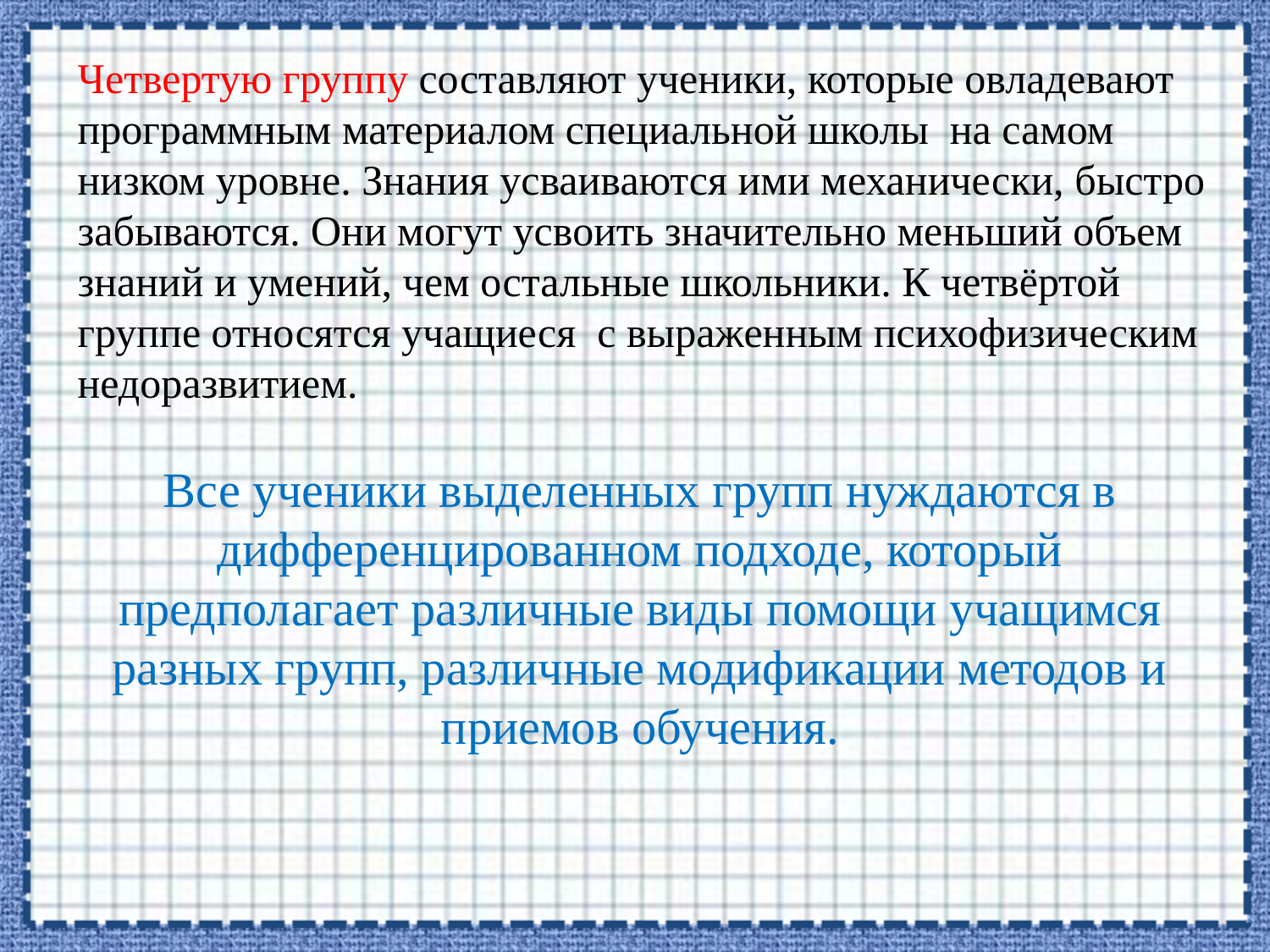

Четвертую группу составляют ученики, которые овладевают программным материалом специальной школы  на самом низком уровне. Знания усваиваются ими механически, быстро забываются. Они могут усвоить значительно меньший объем знаний и умений, чем остальные школьники. К четвёртой группе относятся учащиеся  с выраженным психофизическим недоразвитием.

Все ученики выделенных групп нуждаются в дифференцированном подходе, который предполагает различные виды помощи учащимся разных групп, различные модификации методов и приемов обучения.